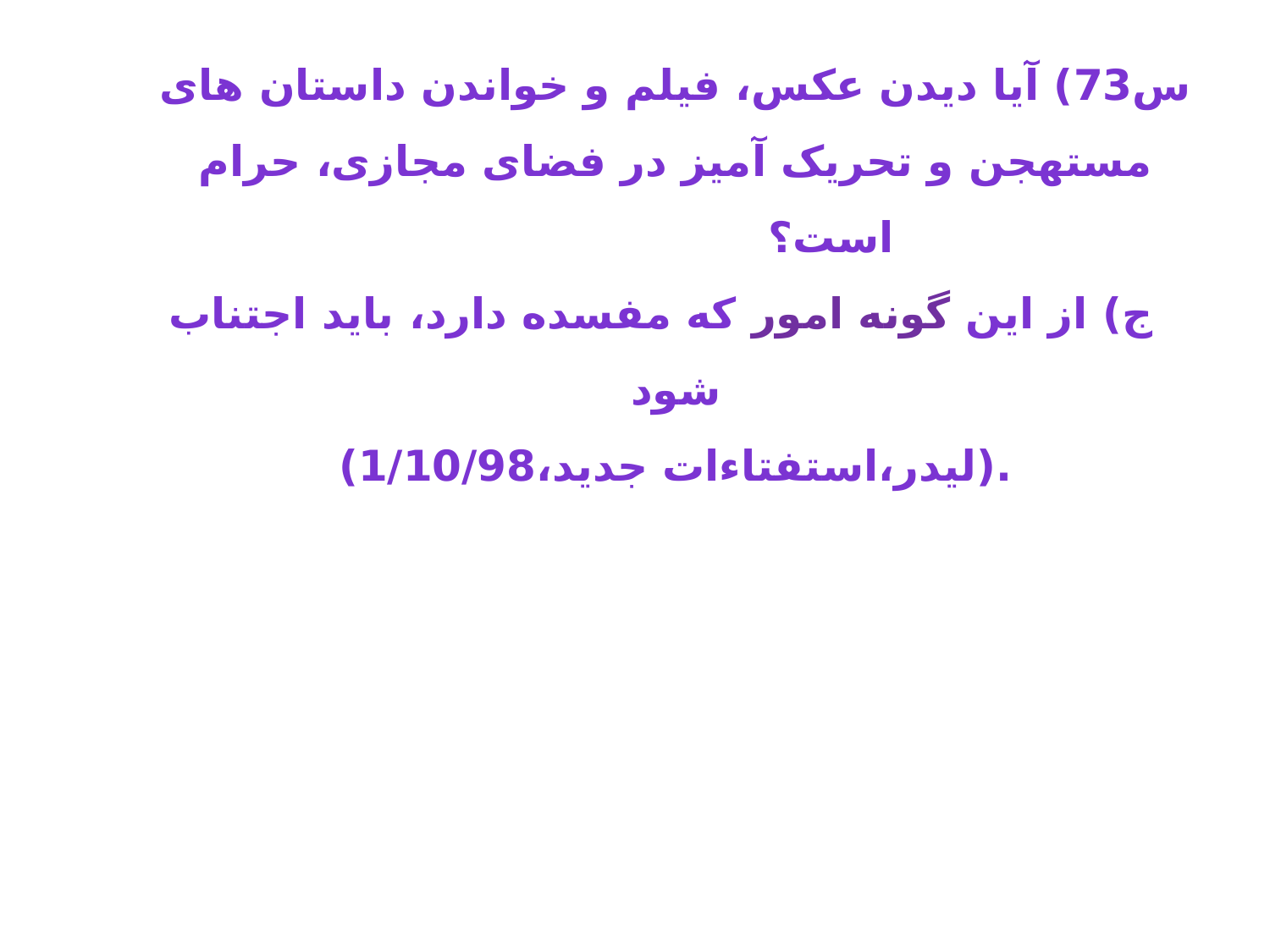

س73) آیا دیدن عکس، فیلم و خواندن داستان های مستهجن و تحریک آمیز در فضای مجازی، حرام است؟
  ج) از این گونه امور که مفسده دارد، باید اجتناب شود
.(لیدر،استفتاءات جدید،1/10/98)